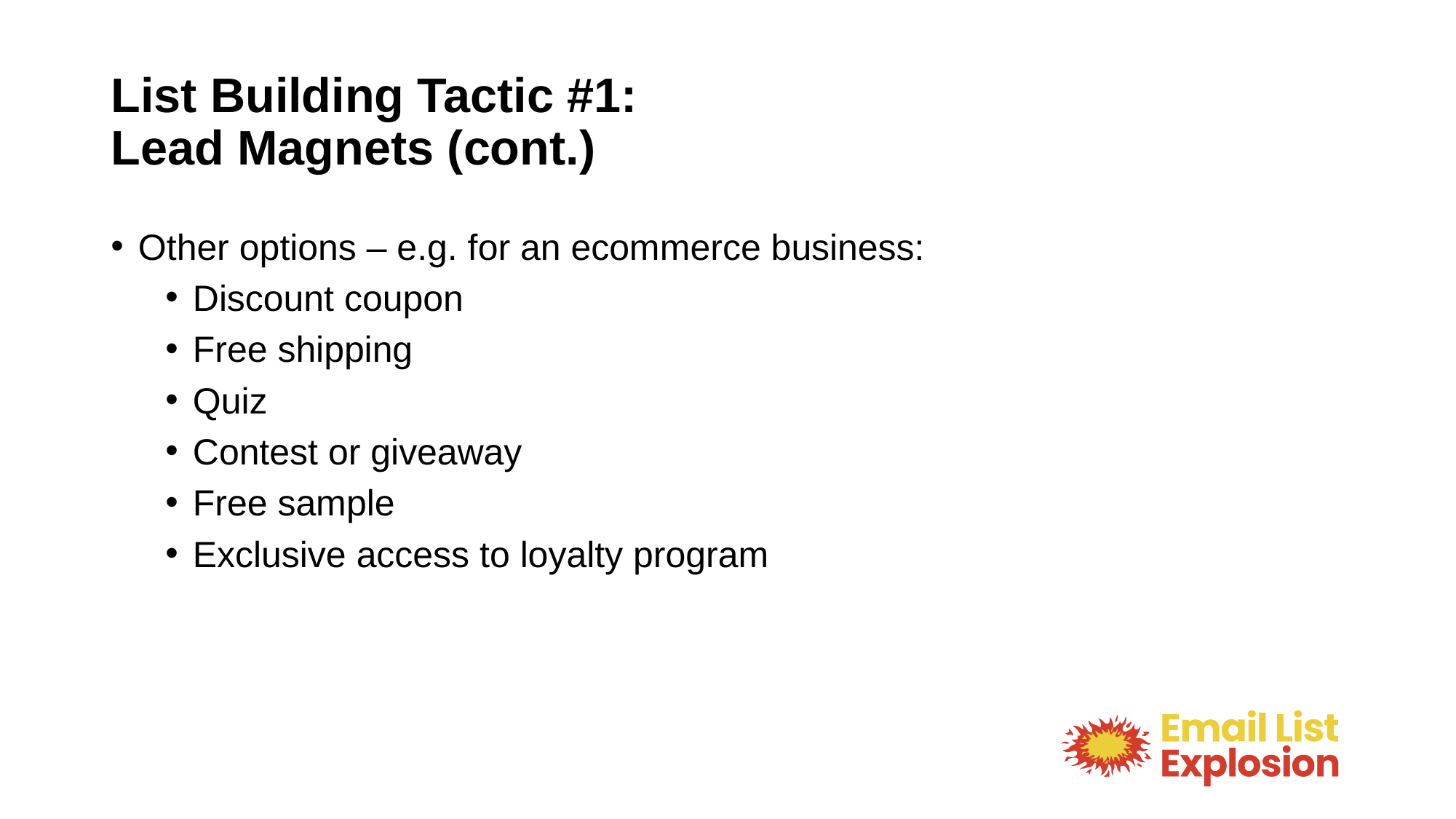

# List Building Tactic #1: Lead Magnets (cont.)
Other options – e.g. for an ecommerce business:
Discount coupon
Free shipping
Quiz
Contest or giveaway
Free sample
Exclusive access to loyalty program